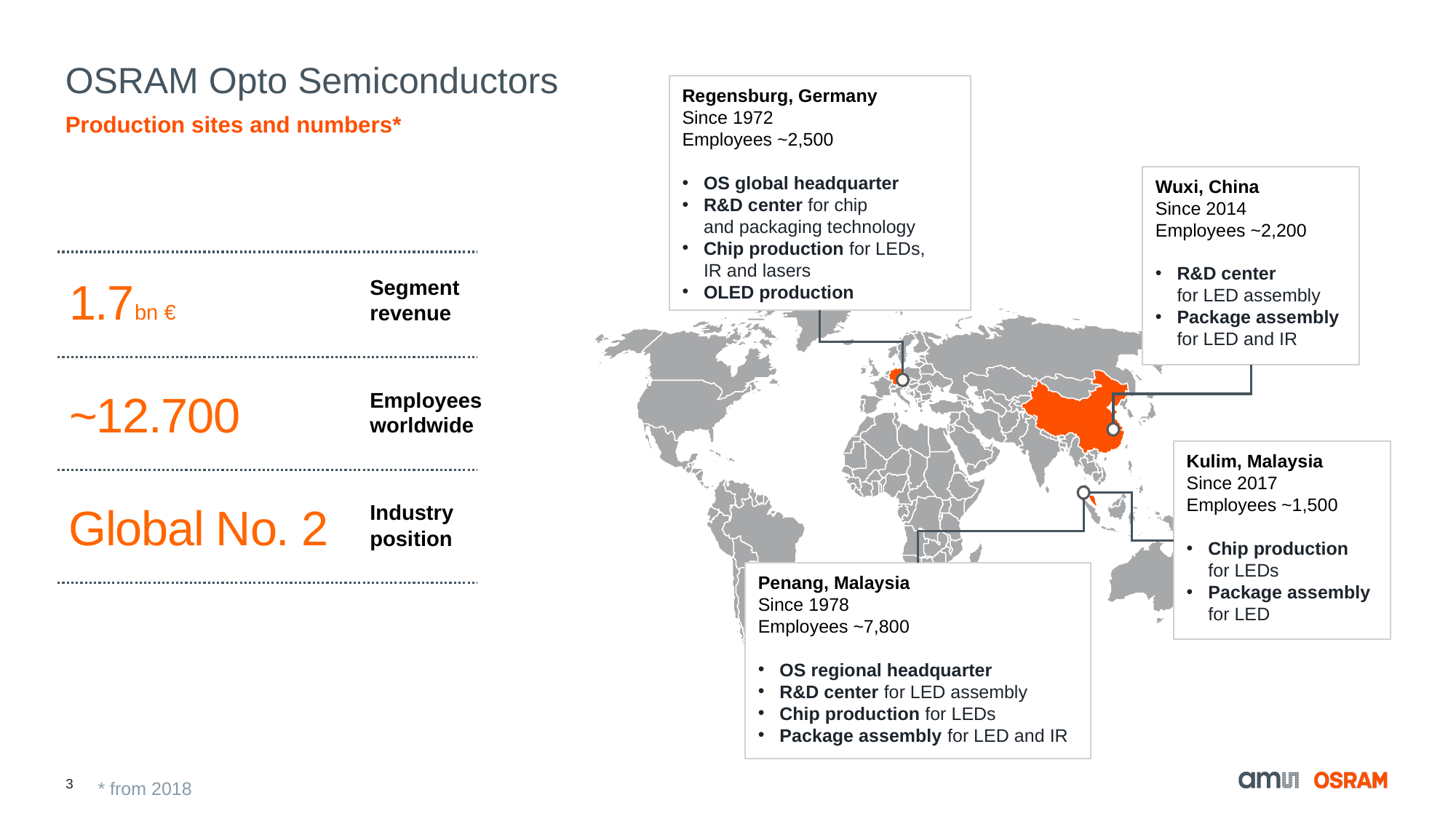

# OSRAM Opto Semiconductors
Regensburg, Germany
Since 1972
Employees ~2,500

OS global headquarter
R&D center for chip
and packaging technology
Chip production for LEDs,
IR and lasers
OLED production

Production sites and numbers*
Wuxi, China
Since 2014
Employees ~2,200

R&D center
for LED assembly
Package assembly
for LED and IR

1.7bn €
Segment revenue
~12.700
Employees worldwide
Global No. 2
Industry position

Kulim, Malaysia
Since 2017
Employees ~1,500

Chip production
for LEDs
Package assembly
for LED
Penang, Malaysia
Since 1978
Employees ~7,800

OS regional headquarter
R&D center for LED assembly
Chip production for LEDs
Package assembly for LED and IR
* from 2018